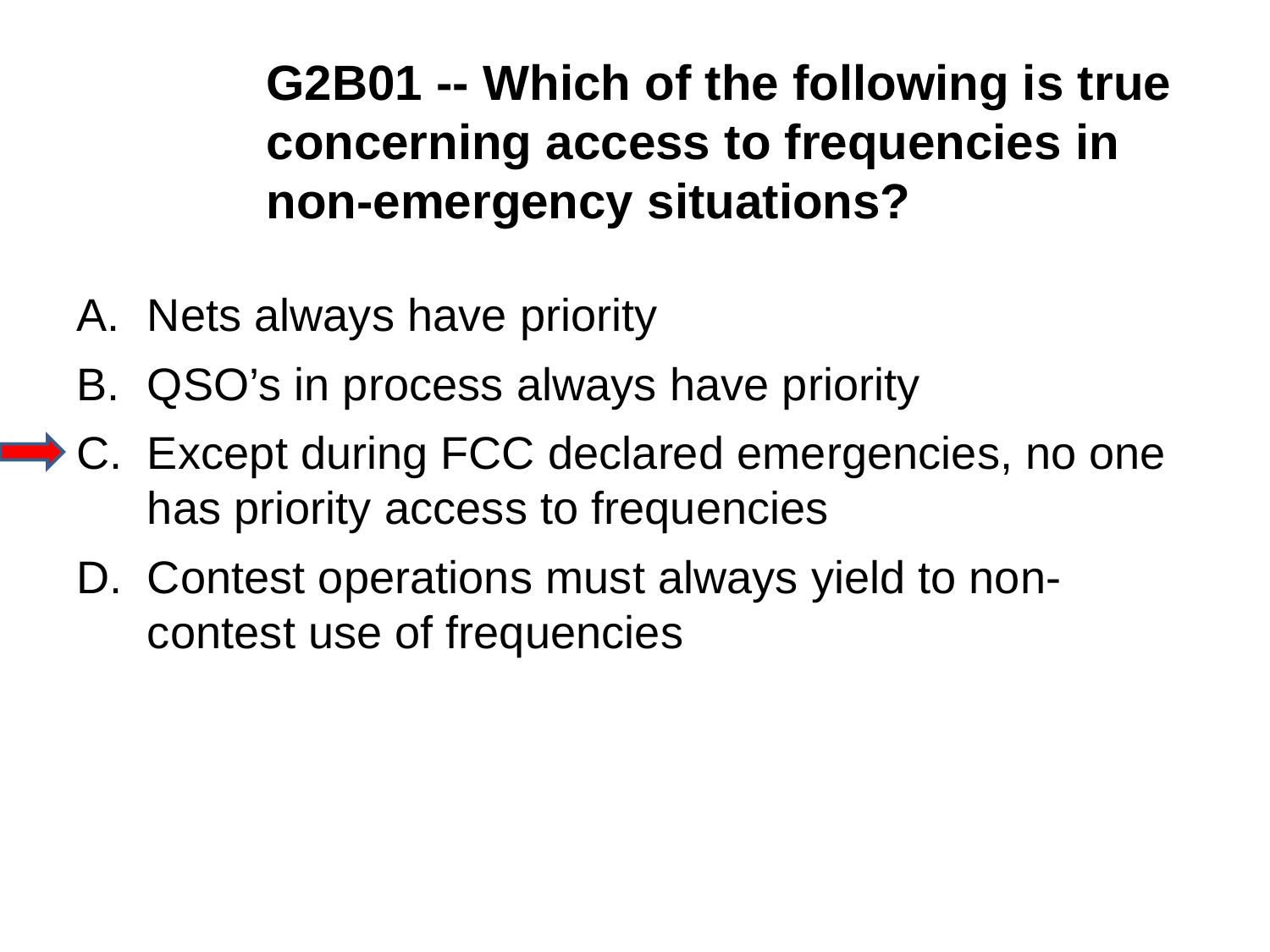

G2B01 -- Which of the following is true concerning access to frequencies in non-emergency situations?
A.	Nets always have priority
B.	QSO’s in process always have priority
C.	Except during FCC declared emergencies, no one has priority access to frequencies
D.	Contest operations must always yield to non-contest use of frequencies